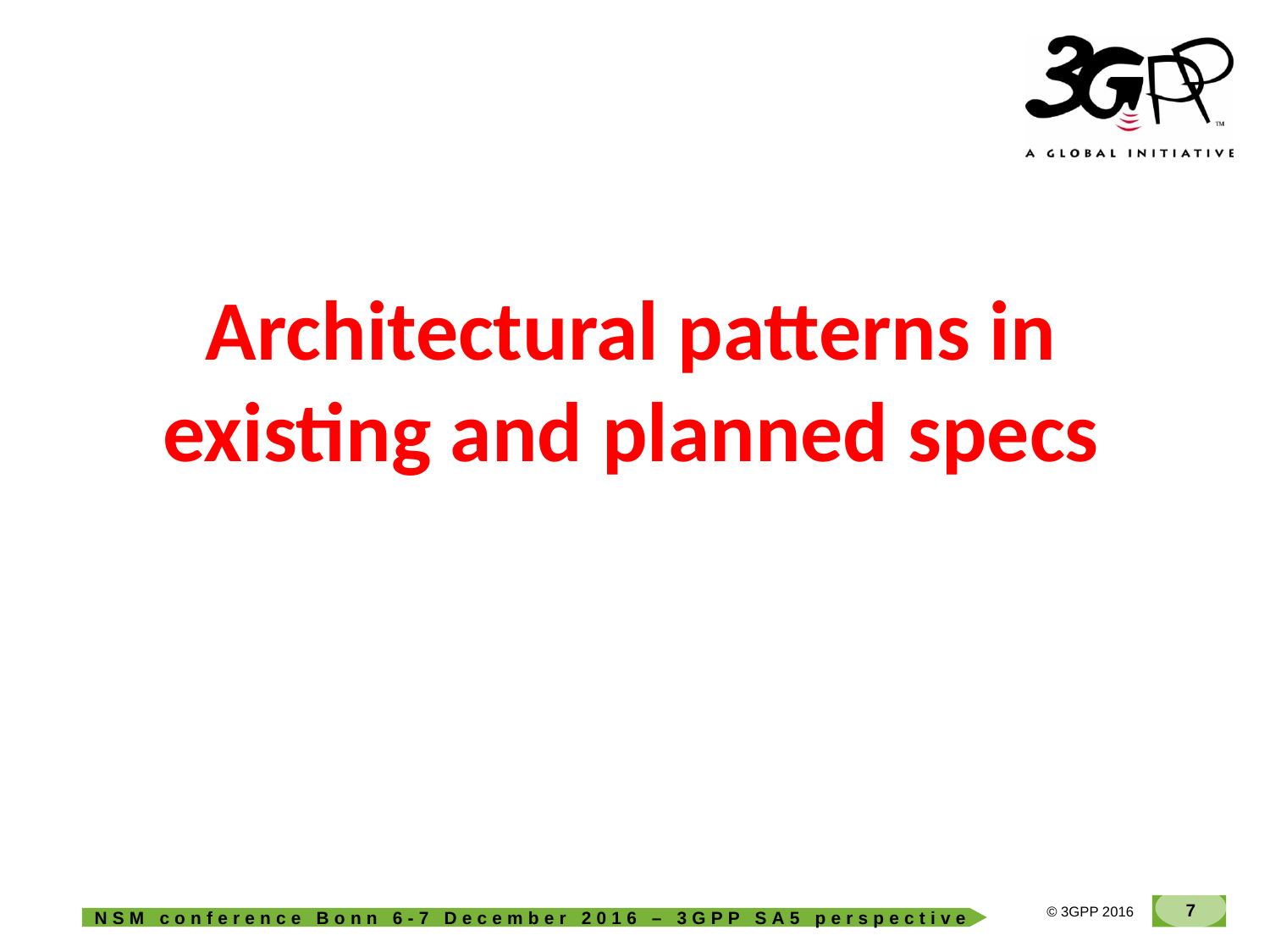

# Architectural patterns in existing and planned specs